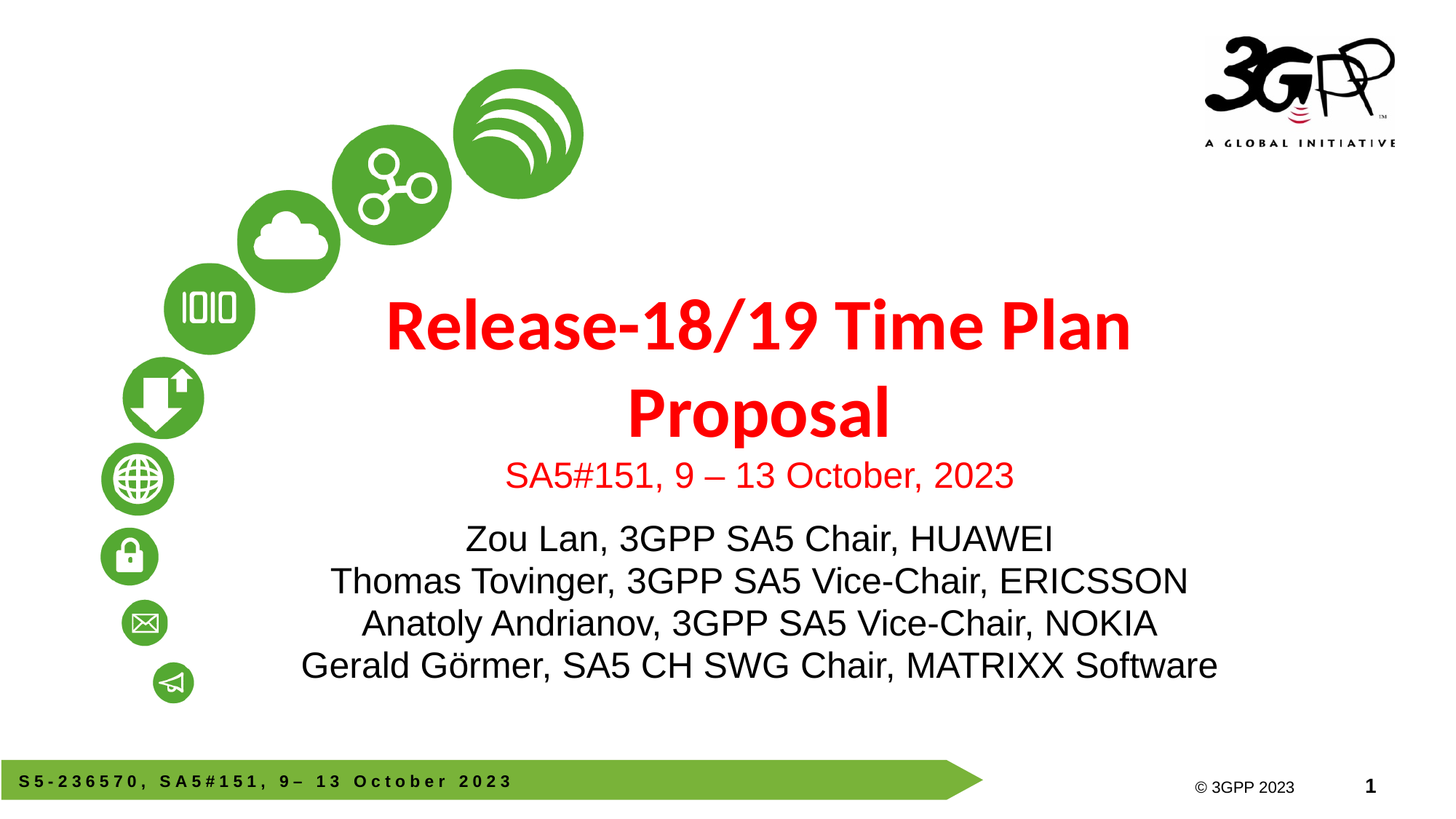

# Release-18/19 Time Plan Proposal SA5#151, 9 – 13 October, 2023
Zou Lan, 3GPP SA5 Chair, HUAWEI
Thomas Tovinger, 3GPP SA5 Vice-Chair, ERICSSON
Anatoly Andrianov, 3GPP SA5 Vice-Chair, NOKIA
Gerald Görmer, SA5 CH SWG Chair, MATRIXX Software